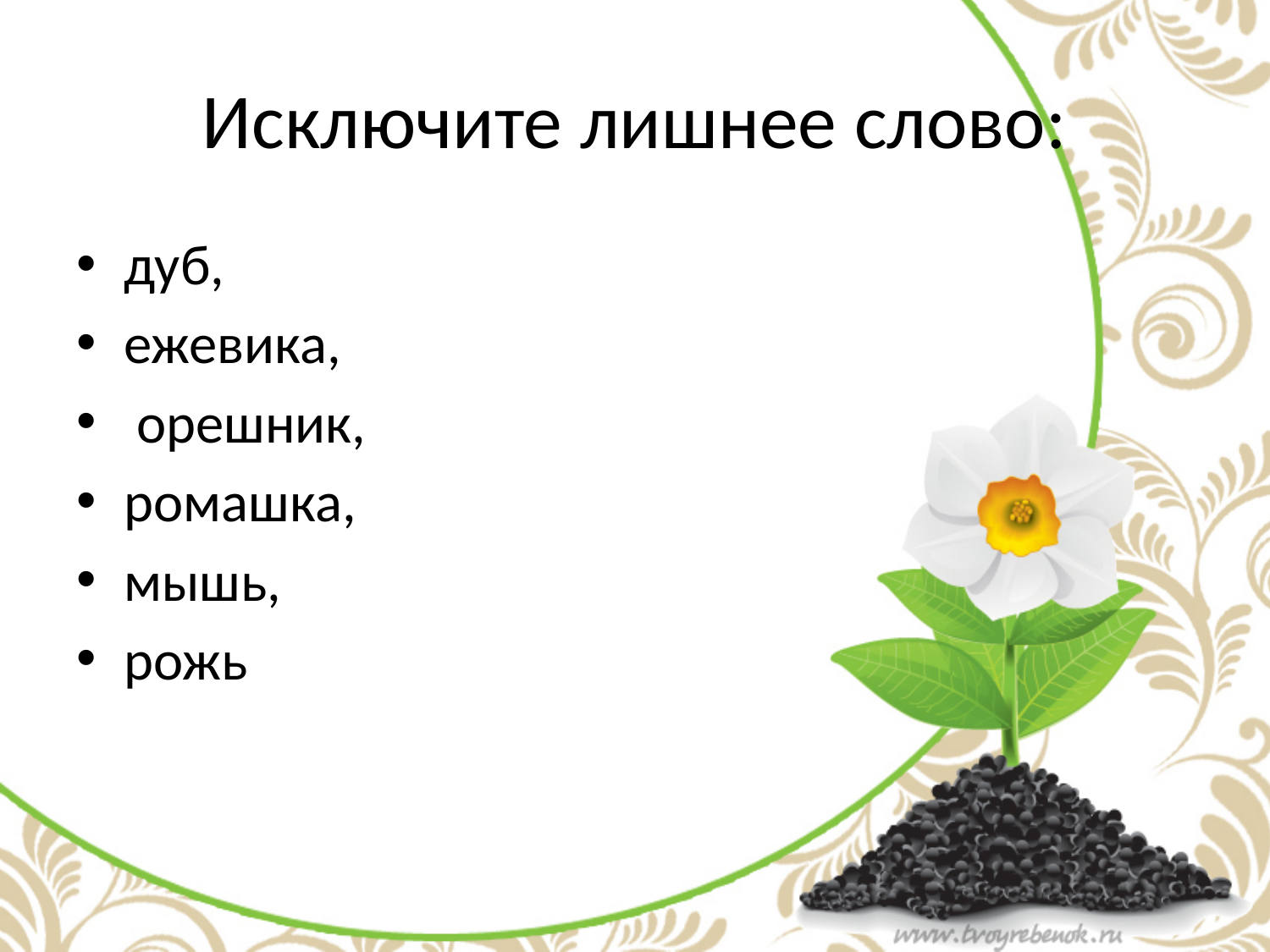

# Исключите лишнее слово:
дуб,
ежевика,
 орешник,
ромашка,
мышь,
рожь